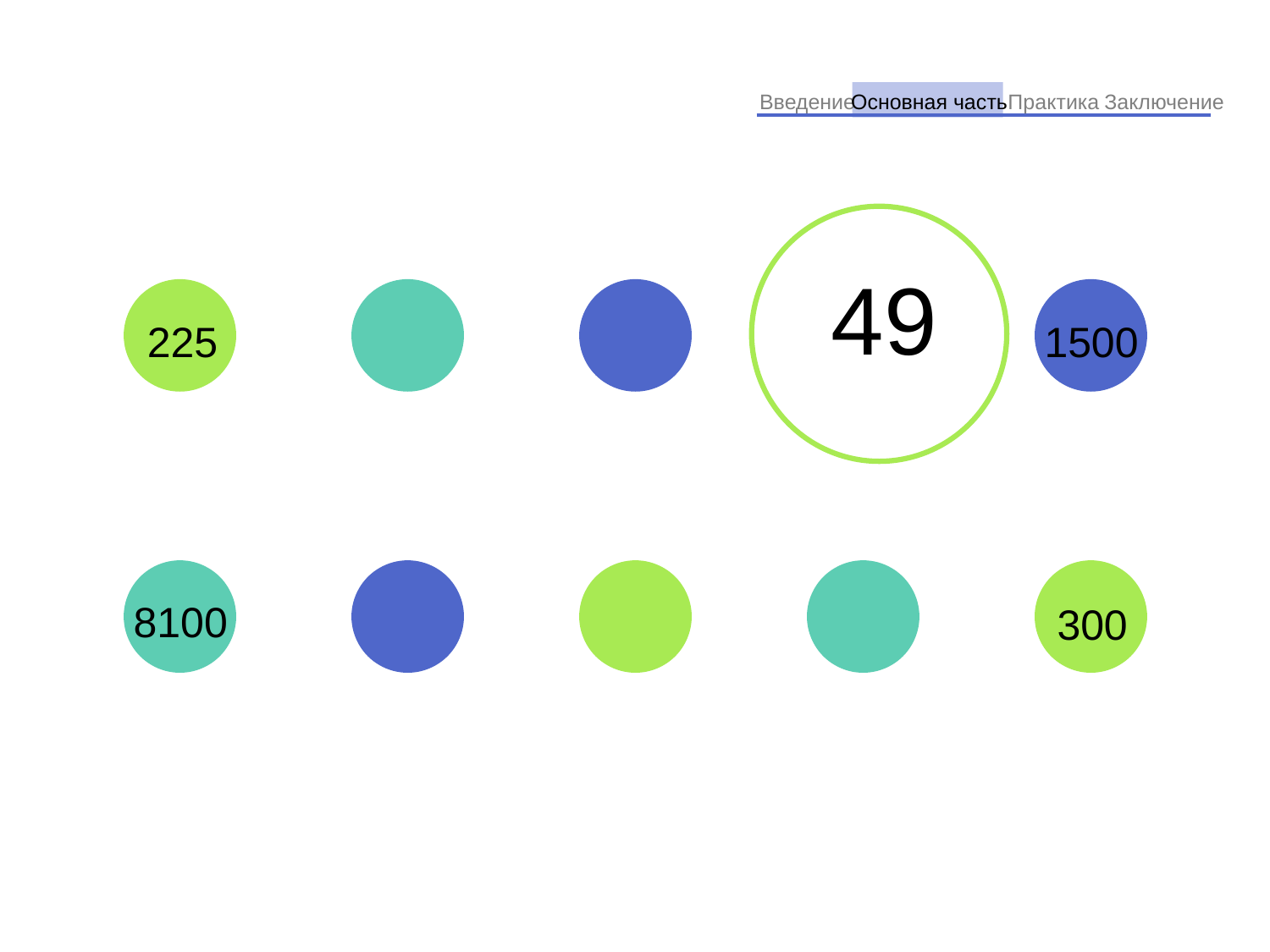

Введение
Основная часть
Практика
Заключение

225
1500
49

8100
300